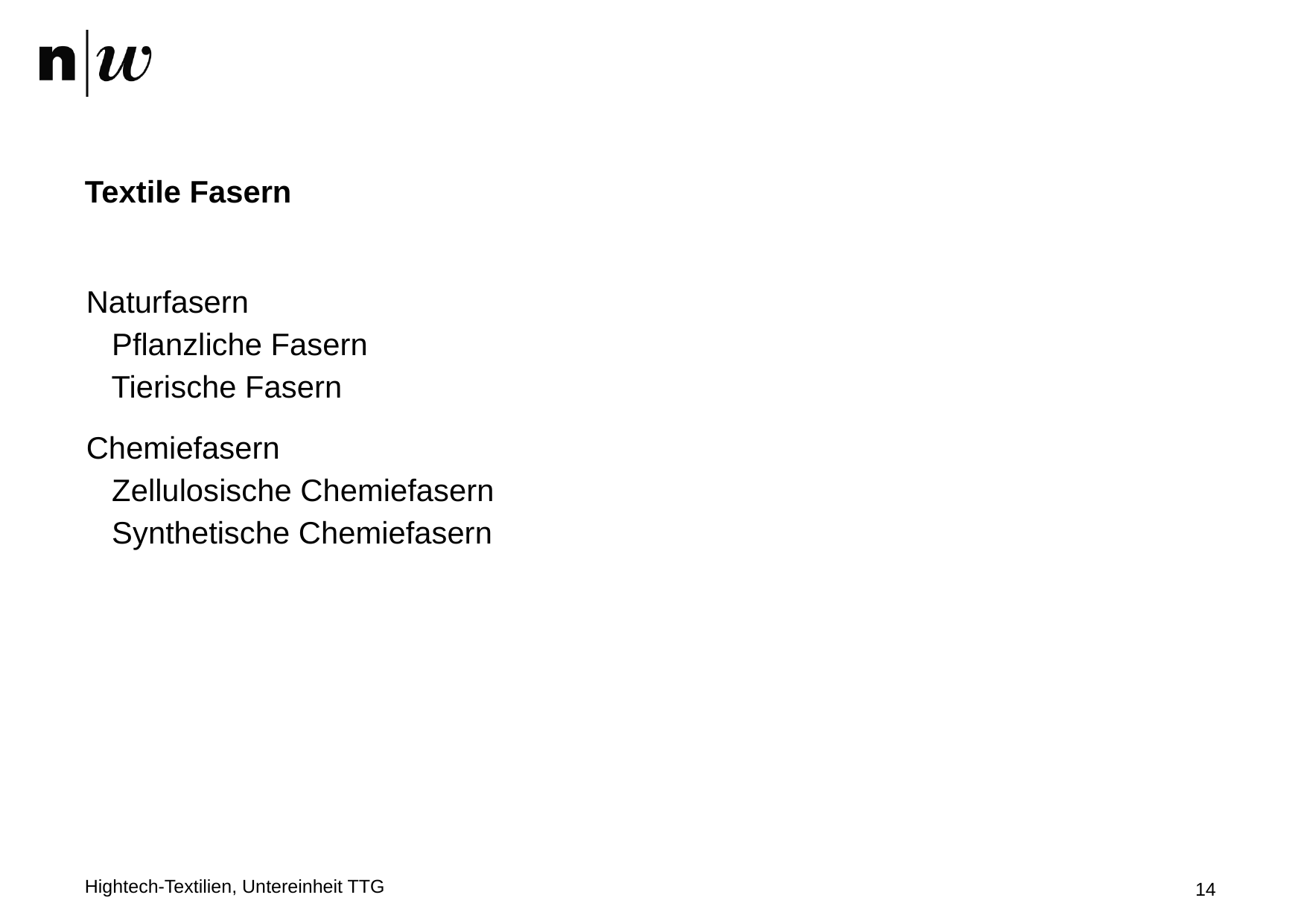

# Textile Fasern
Naturfasern
   Pflanzliche Fasern
   Tierische Fasern
Chemiefasern
   Zellulosische Chemiefasern
   Synthetische Chemiefasern

Hightech-Textilien, Untereinheit TTG
14